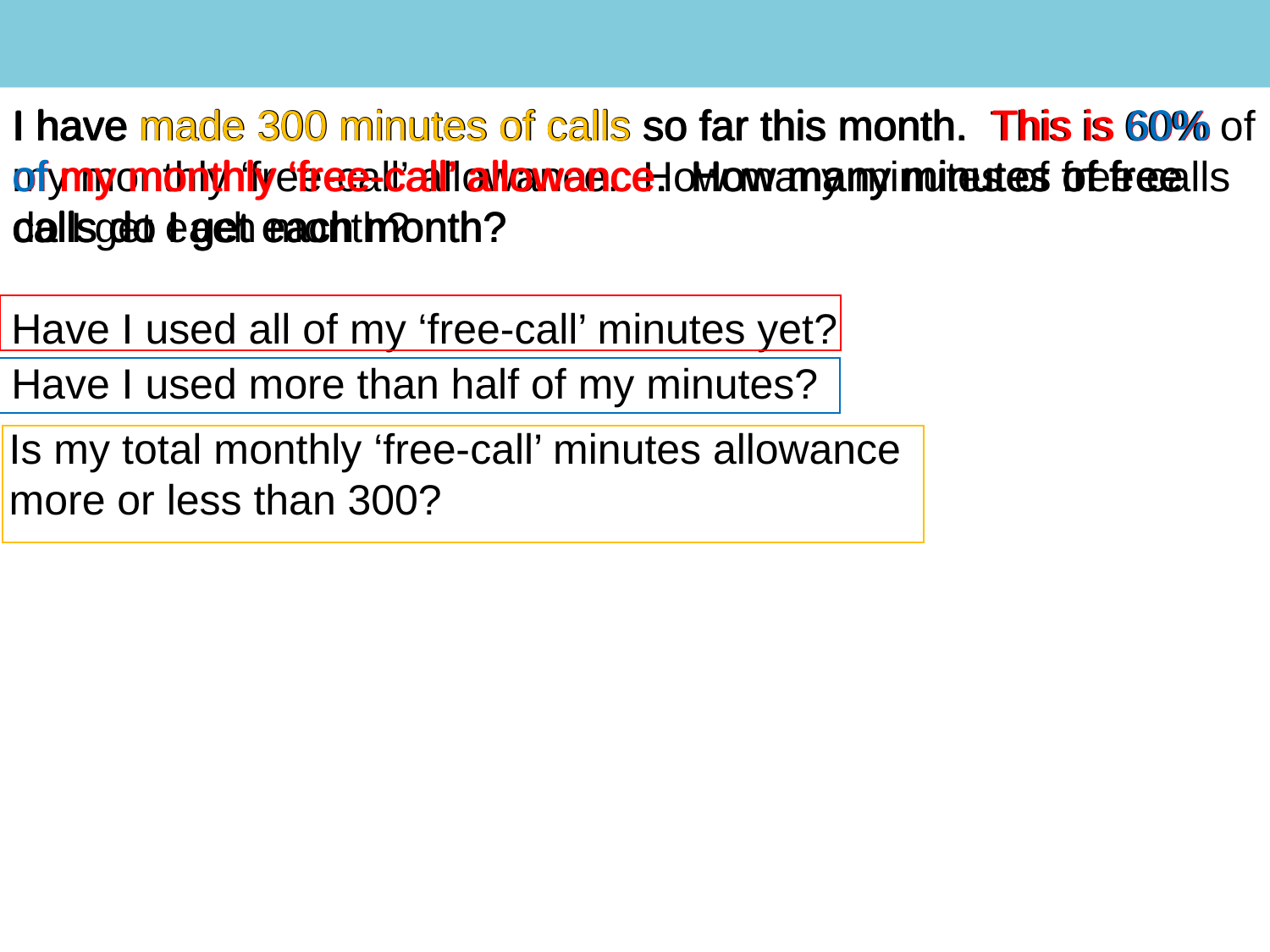

I have made 300 minutes of calls so far this month.  This is 60% of my monthly ‘free-call’ allowance.  How many minutes of free calls do I get each month?
I have made 300 minutes of calls so far this month.  This is 60% of my monthly ‘free-call’ allowance.  How many minutes of free calls do I get each month?
I have made 300 minutes of calls so far this month.  This is 60% of my monthly ‘free-call’ allowance.  How many minutes of free calls do I get each month?
I have made 300 minutes of calls so far this month.  This is 60% of my monthly ‘free-call’ allowance.  How many minutes of free calls do I get each month?

Have I used all of my ‘free-call’ minutes yet?
Have I used more than half of my minutes?

Is my total monthly ‘free-call’ minutes allowance
more or less than 300?